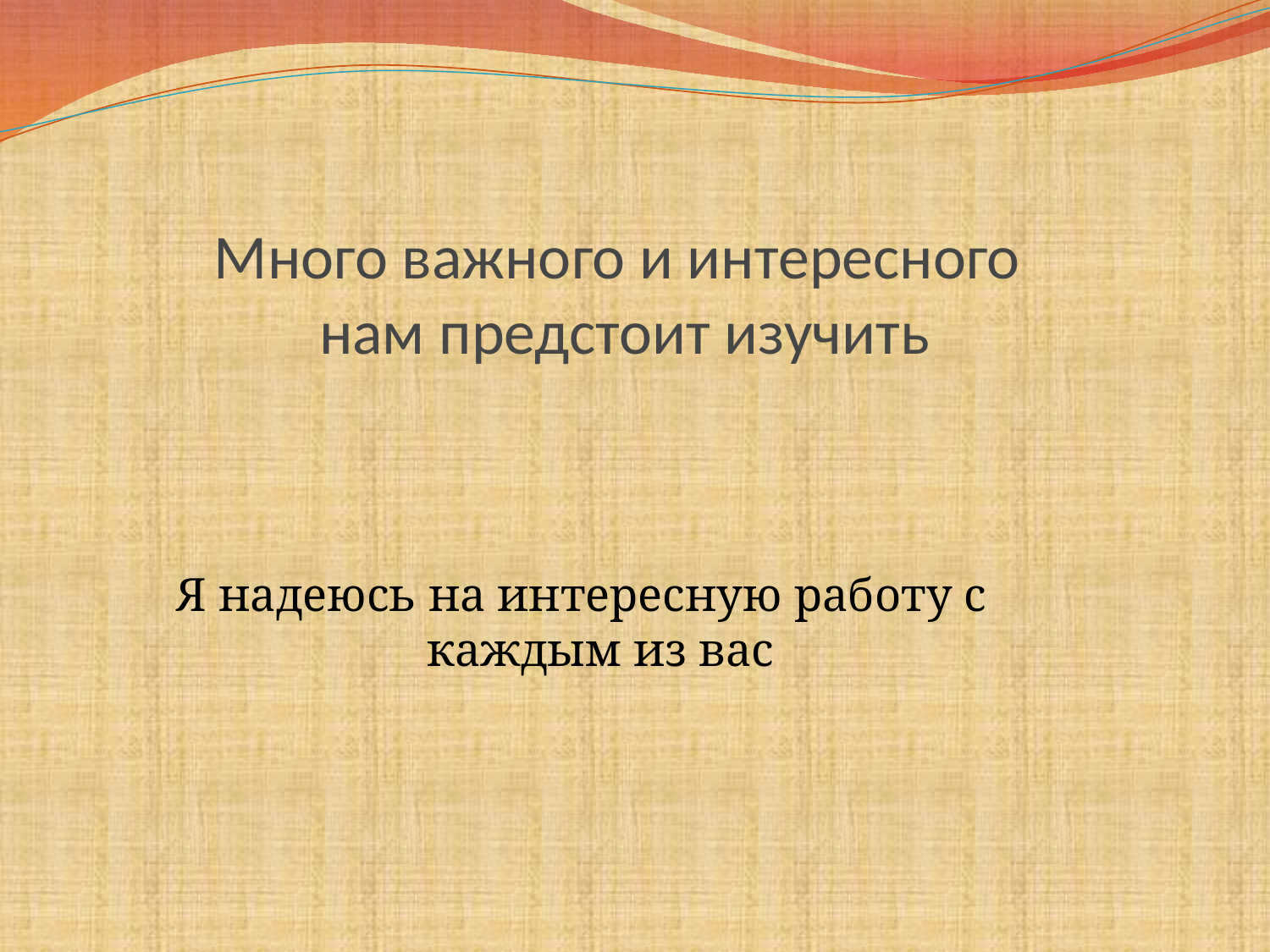

# Много важного и интересного нам предстоит изучить

Я надеюсь на интересную работу с каждым из вас